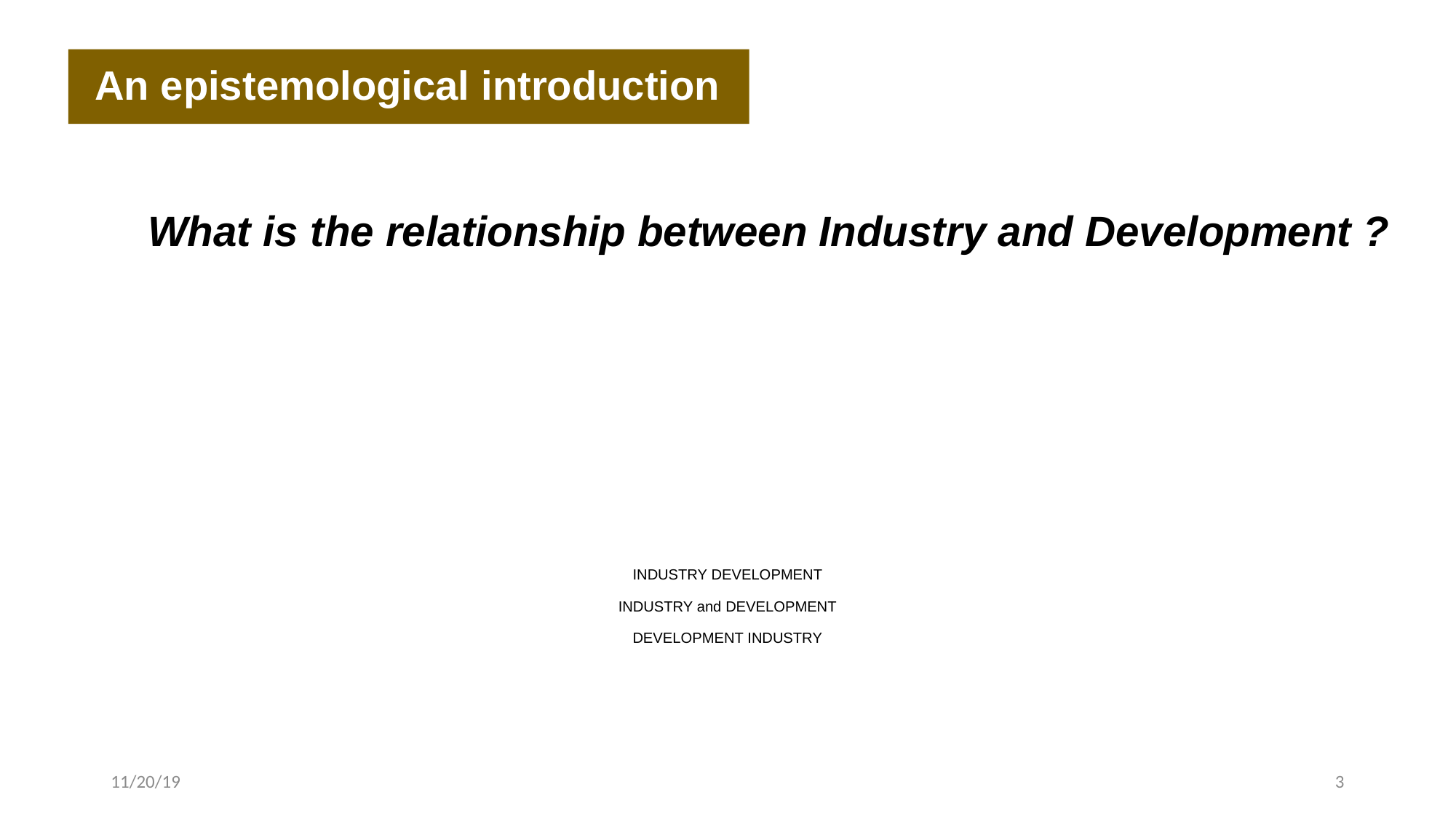

An epistemological introduction
What is the relationship between Industry and Development ?
# INDUSTRY DEVELOPMENT INDUSTRY and DEVELOPMENT DEVELOPMENT INDUSTRY
11/20/19

3